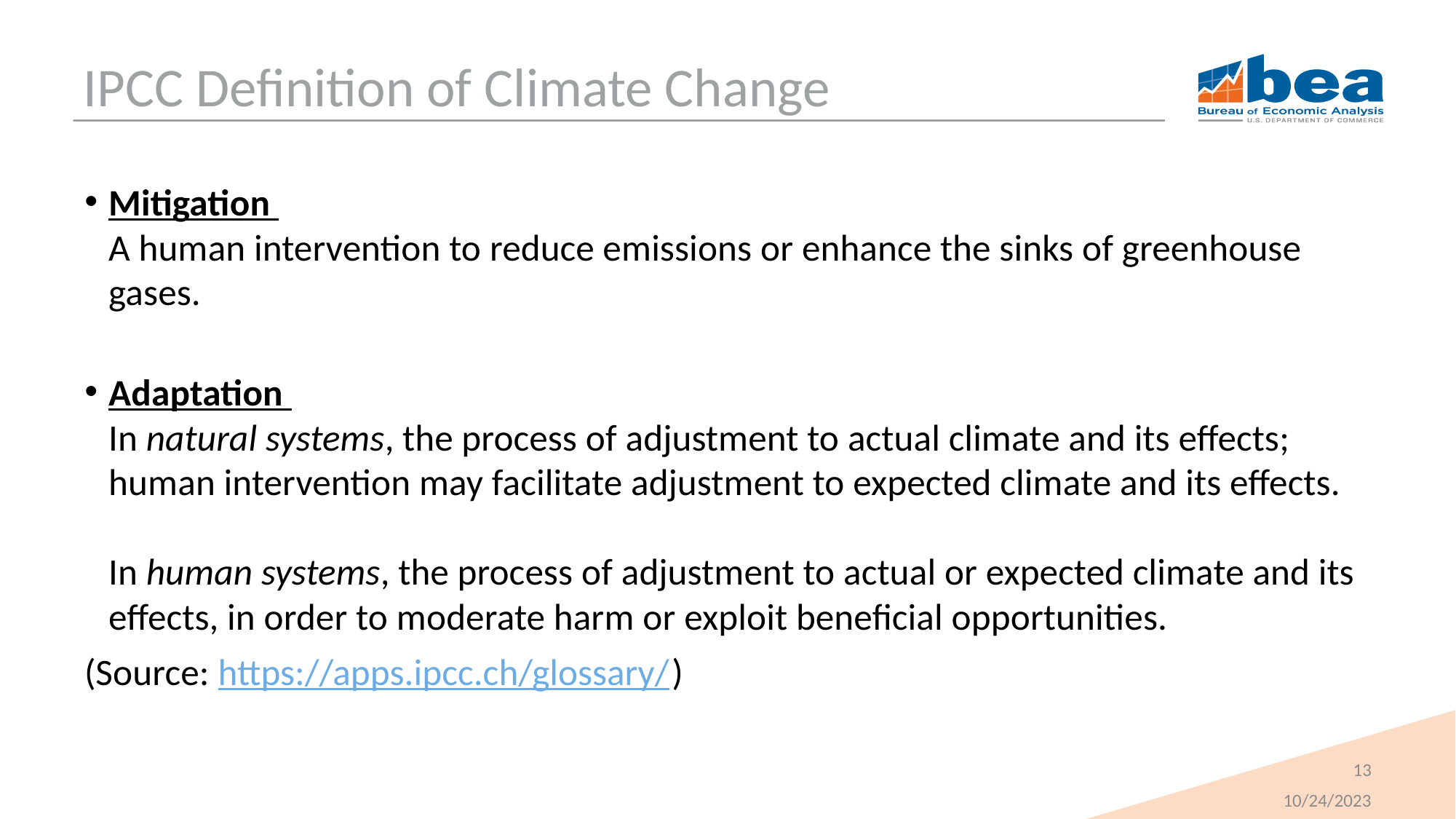

# IPCC Definition of Climate Change
Mitigation
A human intervention to reduce emissions or enhance the sinks of greenhouse gases.
Adaptation
In natural systems, the process of adjustment to actual climate and its effects; human intervention may facilitate adjustment to expected climate and its effects.
In human systems, the process of adjustment to actual or expected climate and its effects, in order to moderate harm or exploit beneficial opportunities.
					(Source: https://apps.ipcc.ch/glossary/)

13
10/24/2023